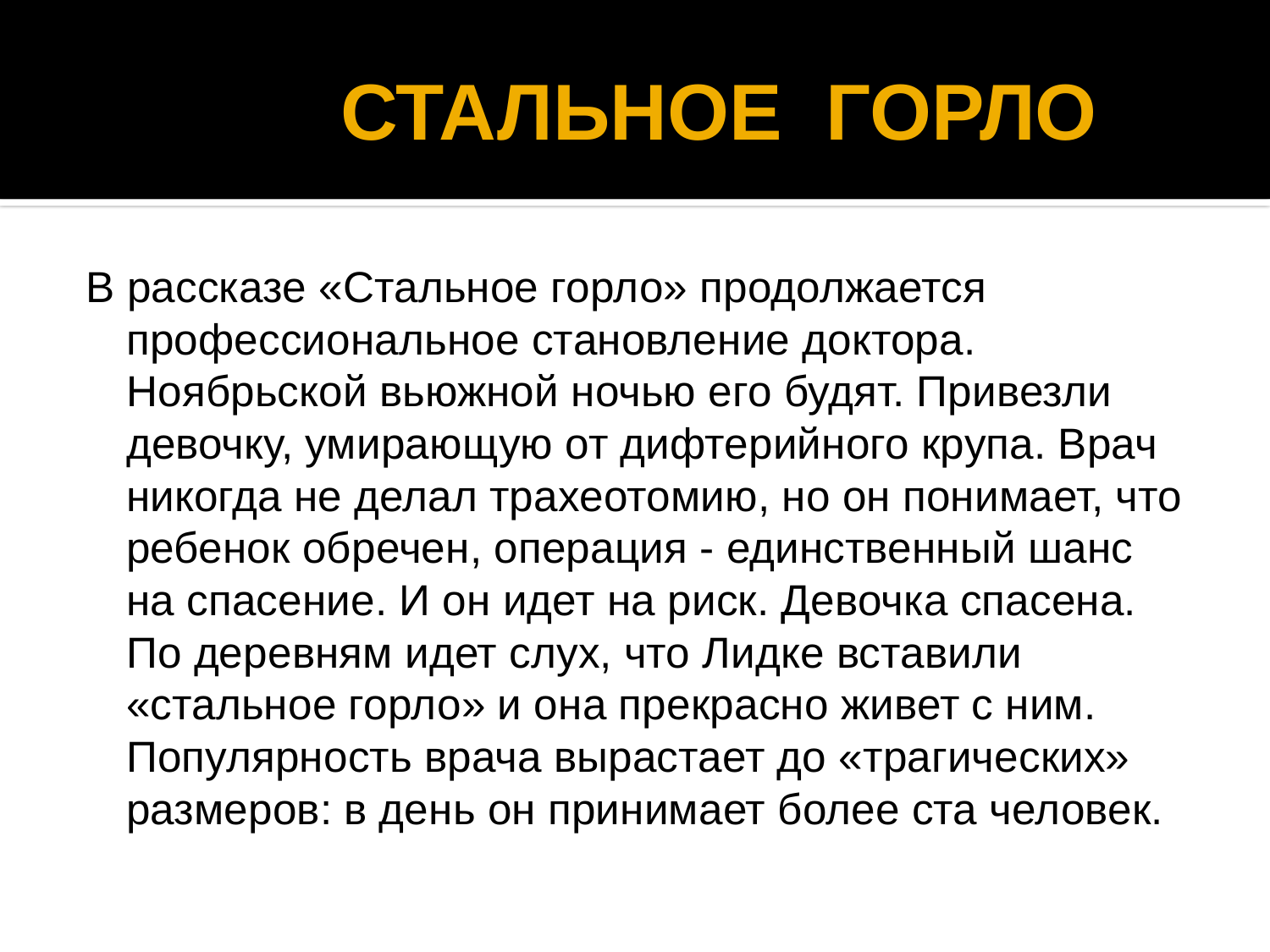

# СТАЛЬНОЕ  ГОРЛО
В рассказе «Стальное горло» продолжается профессиональное становление доктора. Ноябрьской вьюжной ночью его будят. Привезли девочку, умирающую от дифтерийного крупа. Врач никогда не делал трахеотомию, но он понимает, что ребенок обречен, операция - единственный шанс на спасение. И он идет на риск. Девочка спасена. По деревням идет слух, что Лидке вставили «стальное горло» и она прекрасно живет с ним. Популярность врача вырастает до «трагических» размеров: в день он принимает более ста человек.